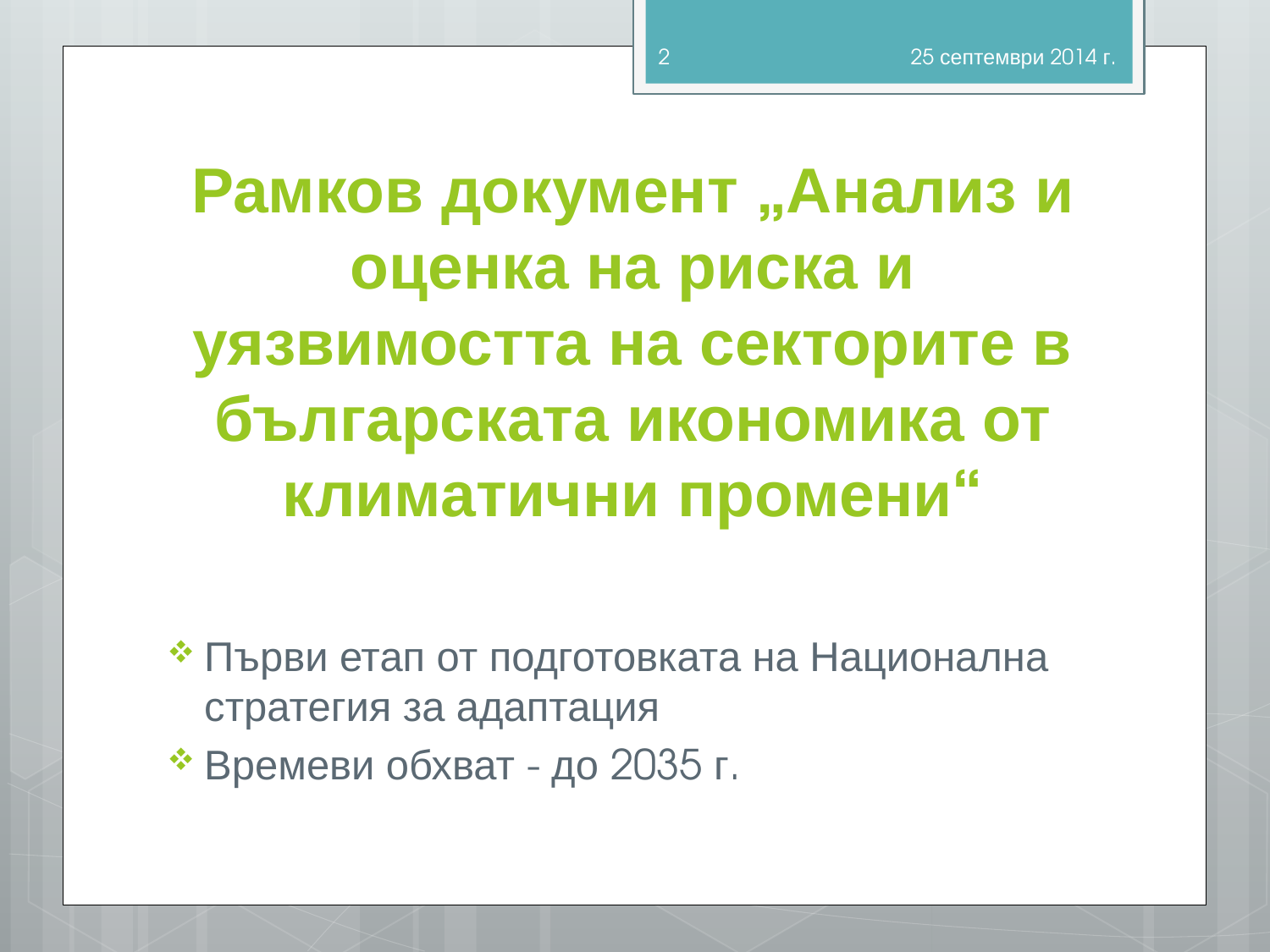

2
25 септември 2014 г.
# Рамков документ „Анализ и оценка на риска и уязвимостта на секторите в българската икономика от климатични промени“

Първи етап от подготовката на Национална стратегия за адаптация
Времеви обхват - до 2035 г.